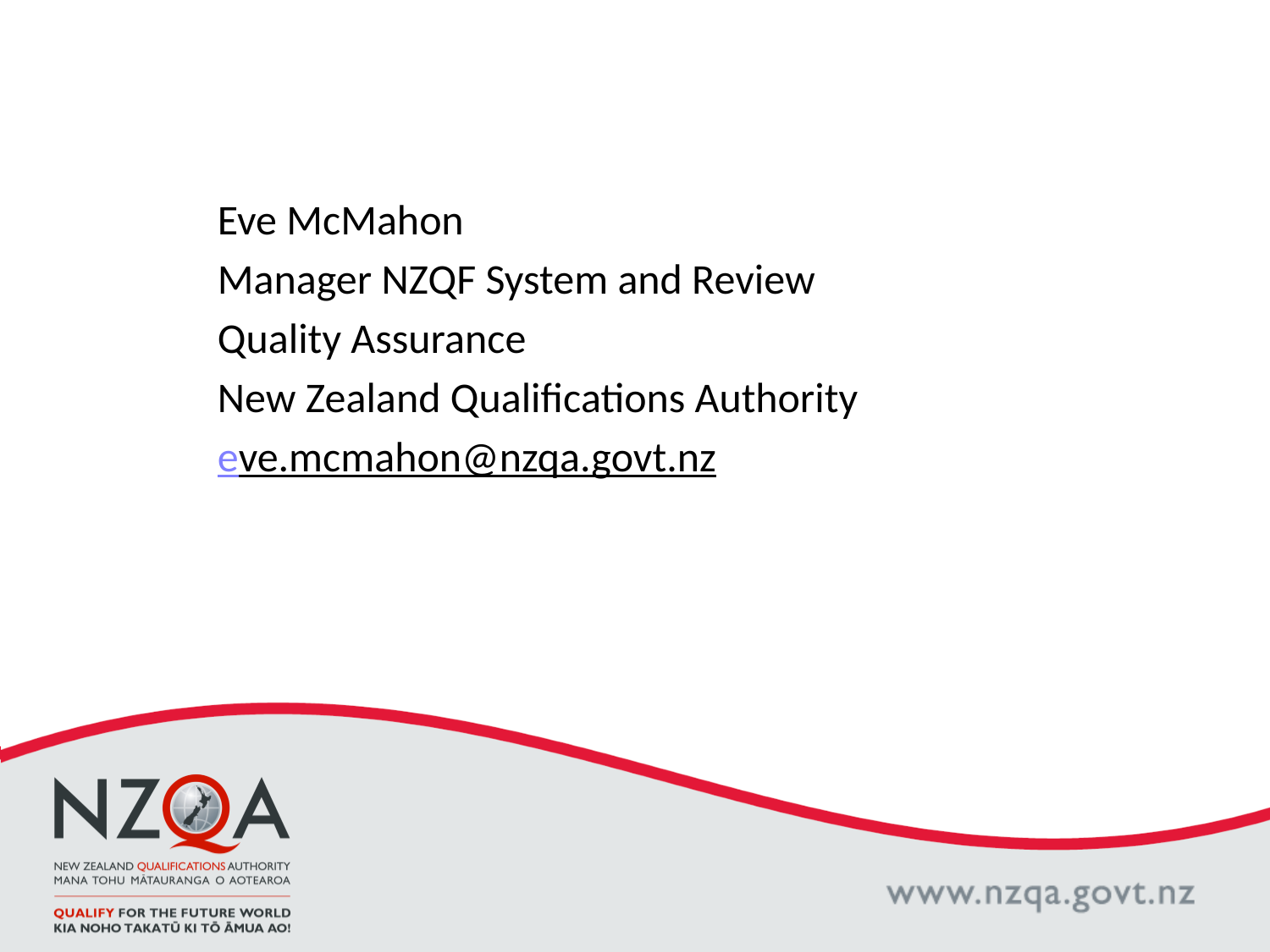

Eve McMahon
Manager NZQF System and Review
Quality Assurance
New Zealand Qualifications Authority
eve.mcmahon@nzqa.govt.nz